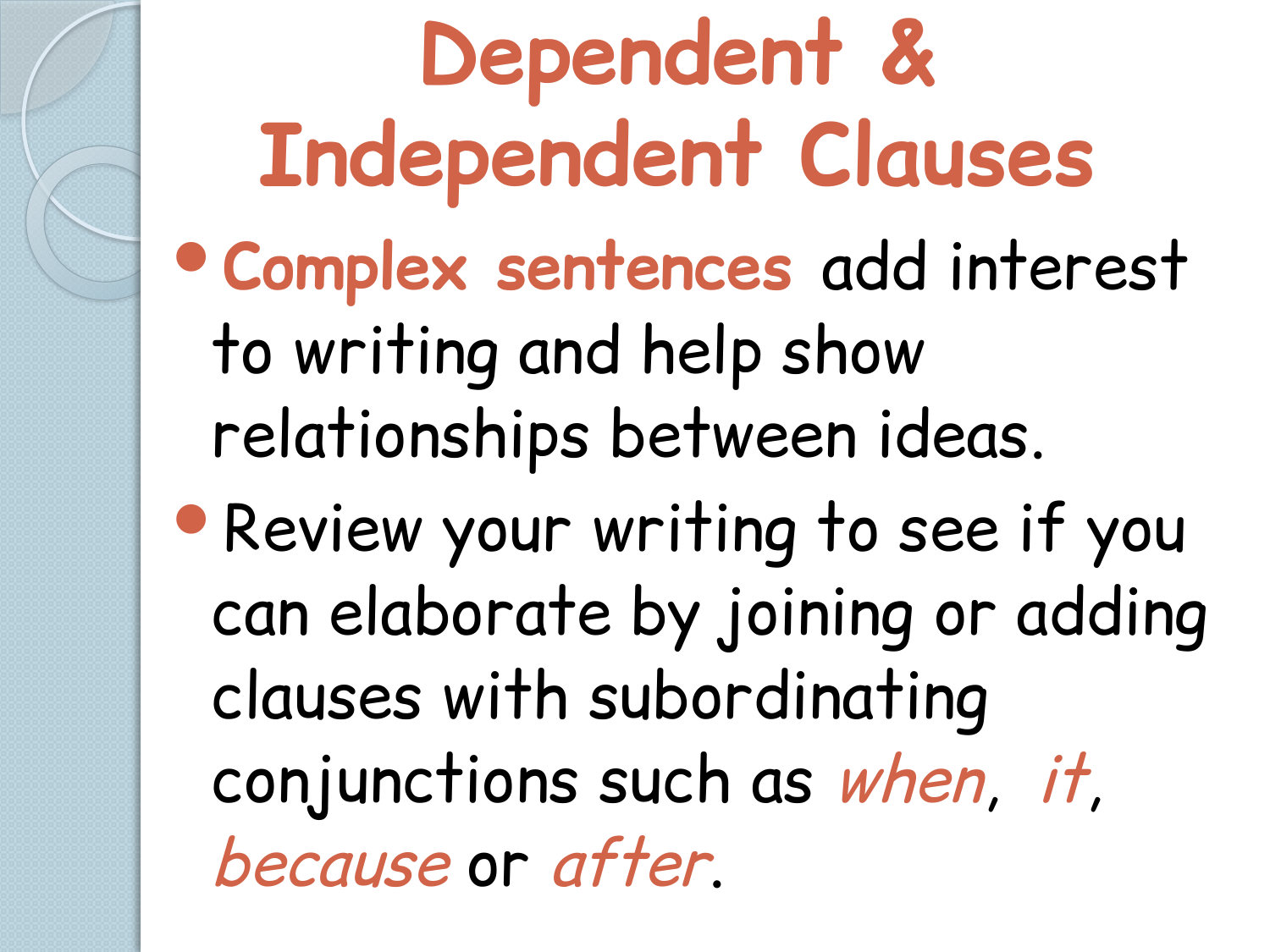

# Dependent & Independent Clauses
Complex sentences add interest to writing and help show relationships between ideas.
Review your writing to see if you can elaborate by joining or adding clauses with subordinating conjunctions such as when,  it, because or after.